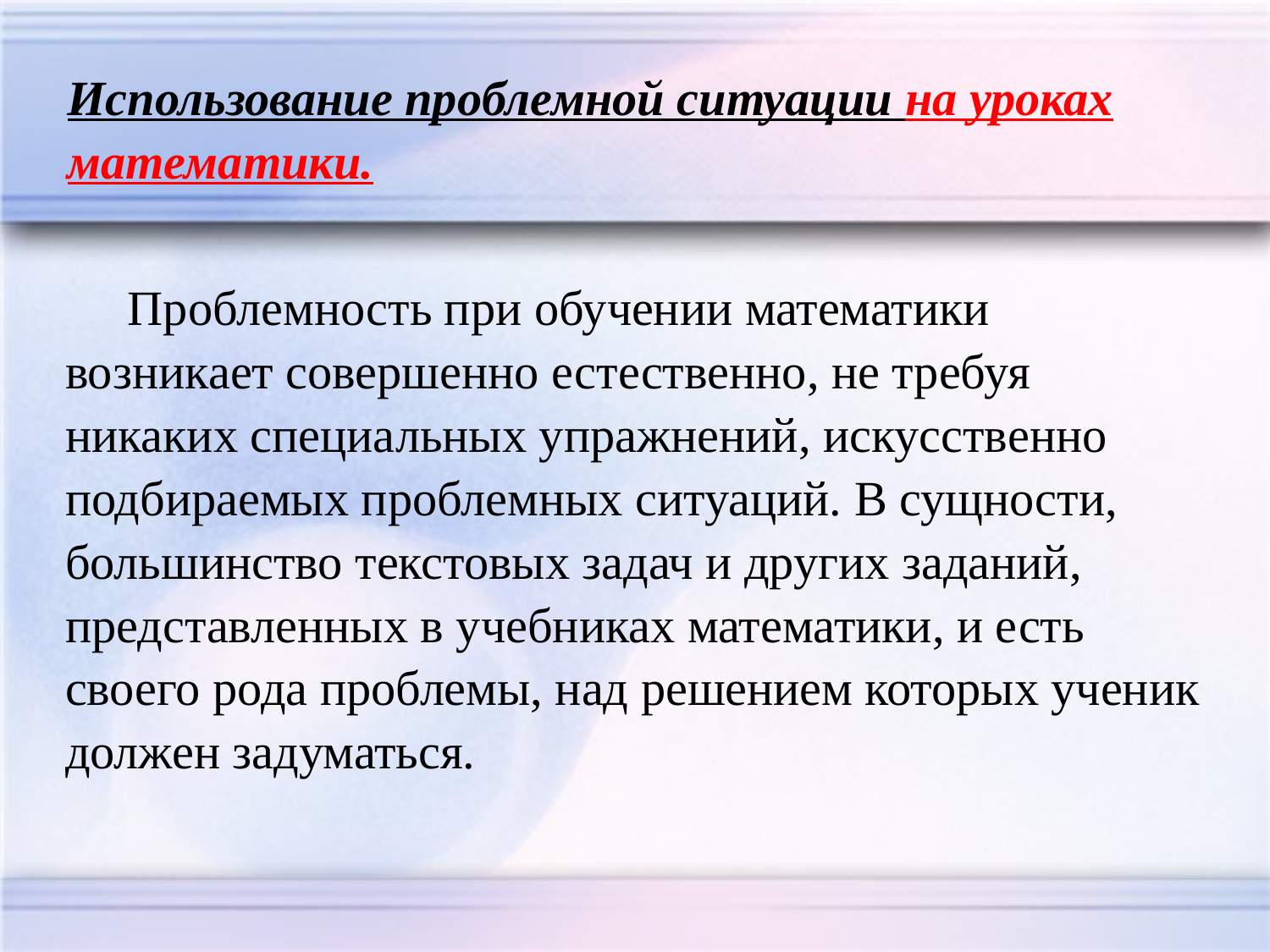

Использование проблемной ситуации на уроках математики.
Проблемность при обучении математики возникает совершенно естественно, не требуя никаких специальных упражнений, искусственно подбираемых проблемных ситуаций. В сущности, большинство текстовых задач и других заданий, представленных в учебниках математики, и есть своего рода проблемы, над решением которых ученик должен задуматься.